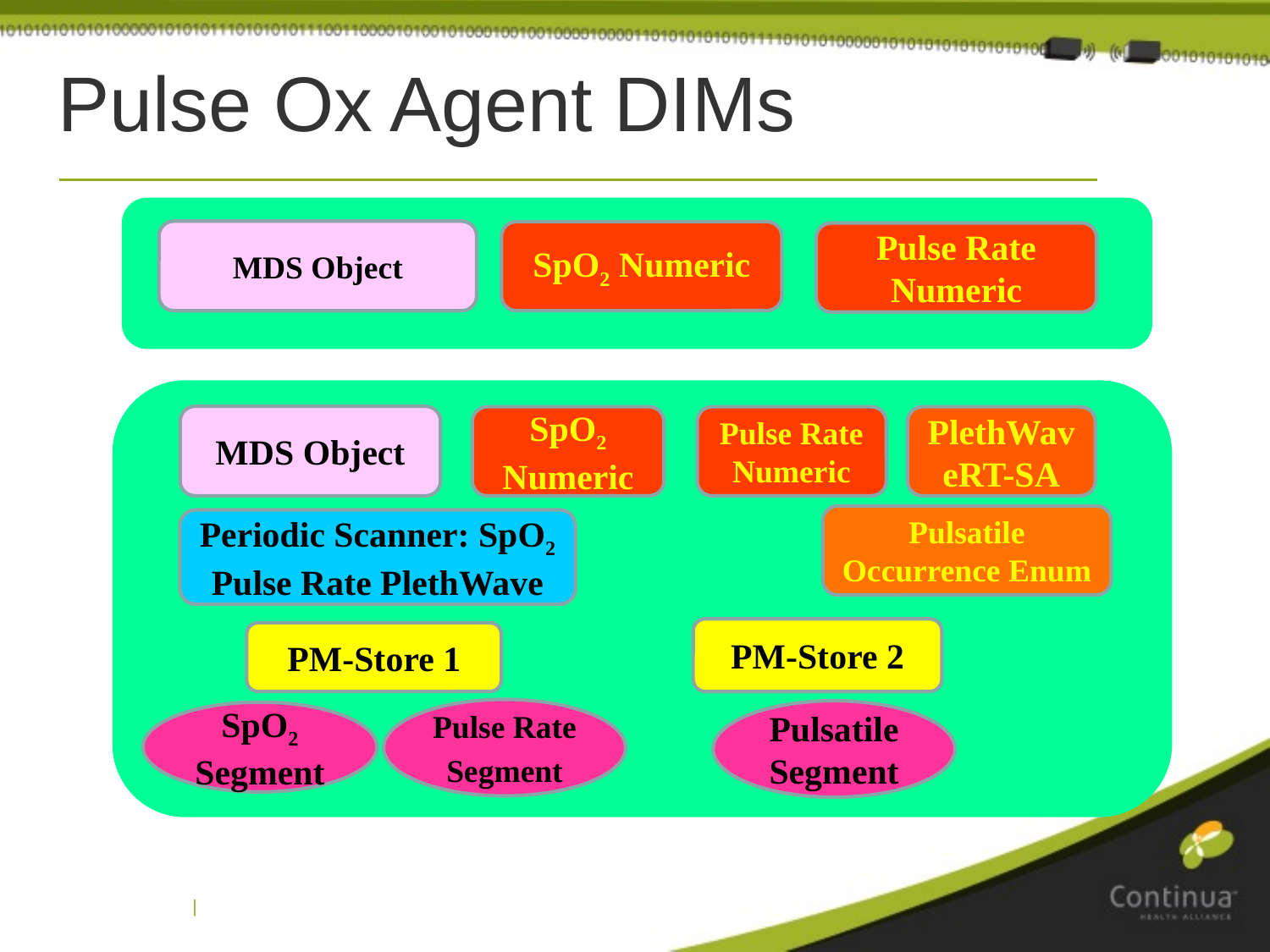

Pulse Ox Agent DIMs

MDS Object
SpO2 Numeric
Pulse Rate Numeric

MDS Object
SpO2 Numeric
Pulse Rate Numeric
PlethWaveRT-SA
Pulsatile Occurrence Enum
Periodic Scanner: SpO2 Pulse Rate PlethWave
PM-Store 2
PM-Store 1
Pulse Rate Segment
Pulsatile Segment
SpO2 Segment